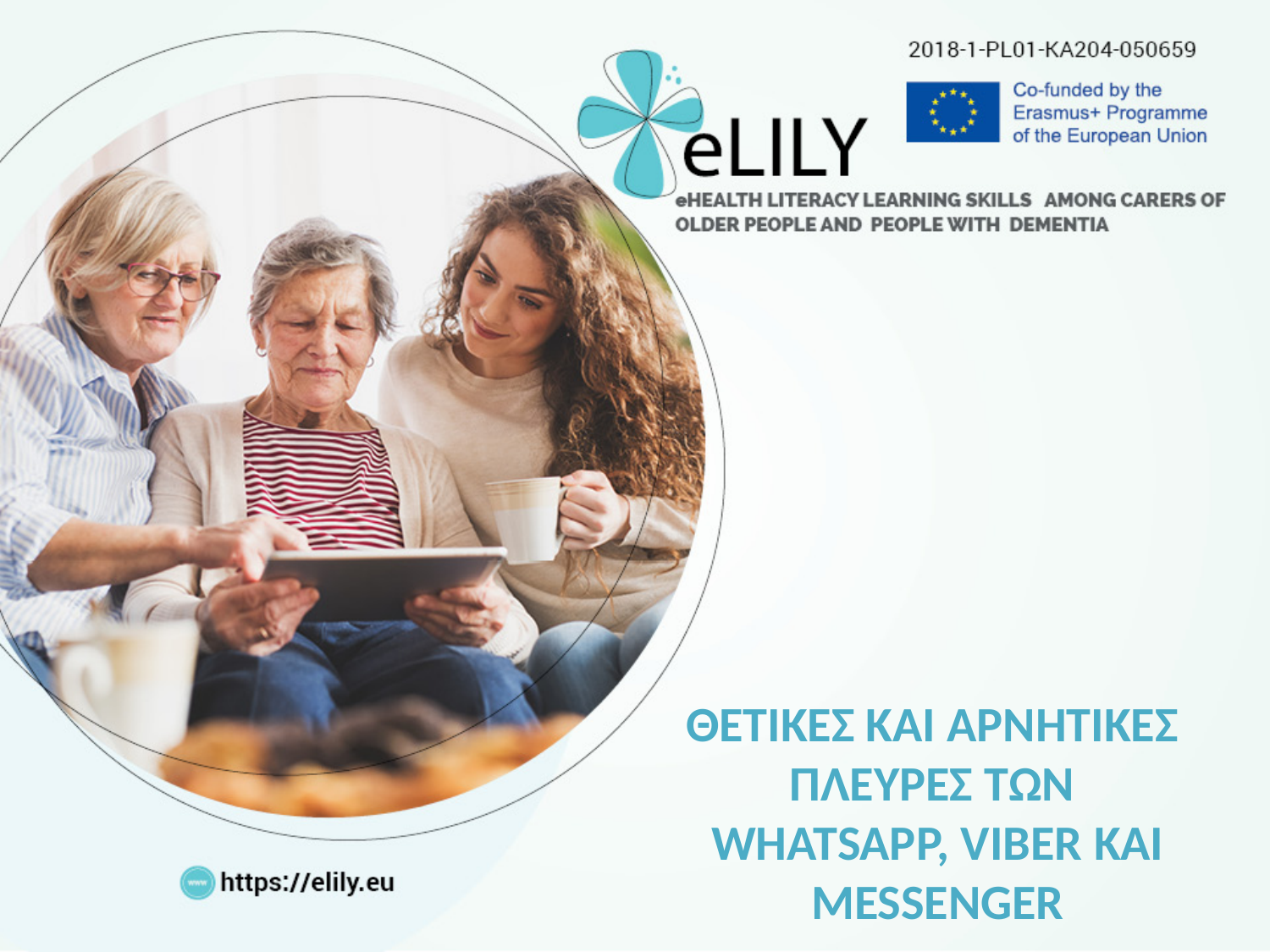

ΘΕΤΙΚΕΣ ΚΑΙ ΑΡΝΗΤΙΚΕΣ
ΠΛΕΥΡΕΣ ΤΩΝ
WHATSAPP, VIBER ΚΑΙ MESSENGER